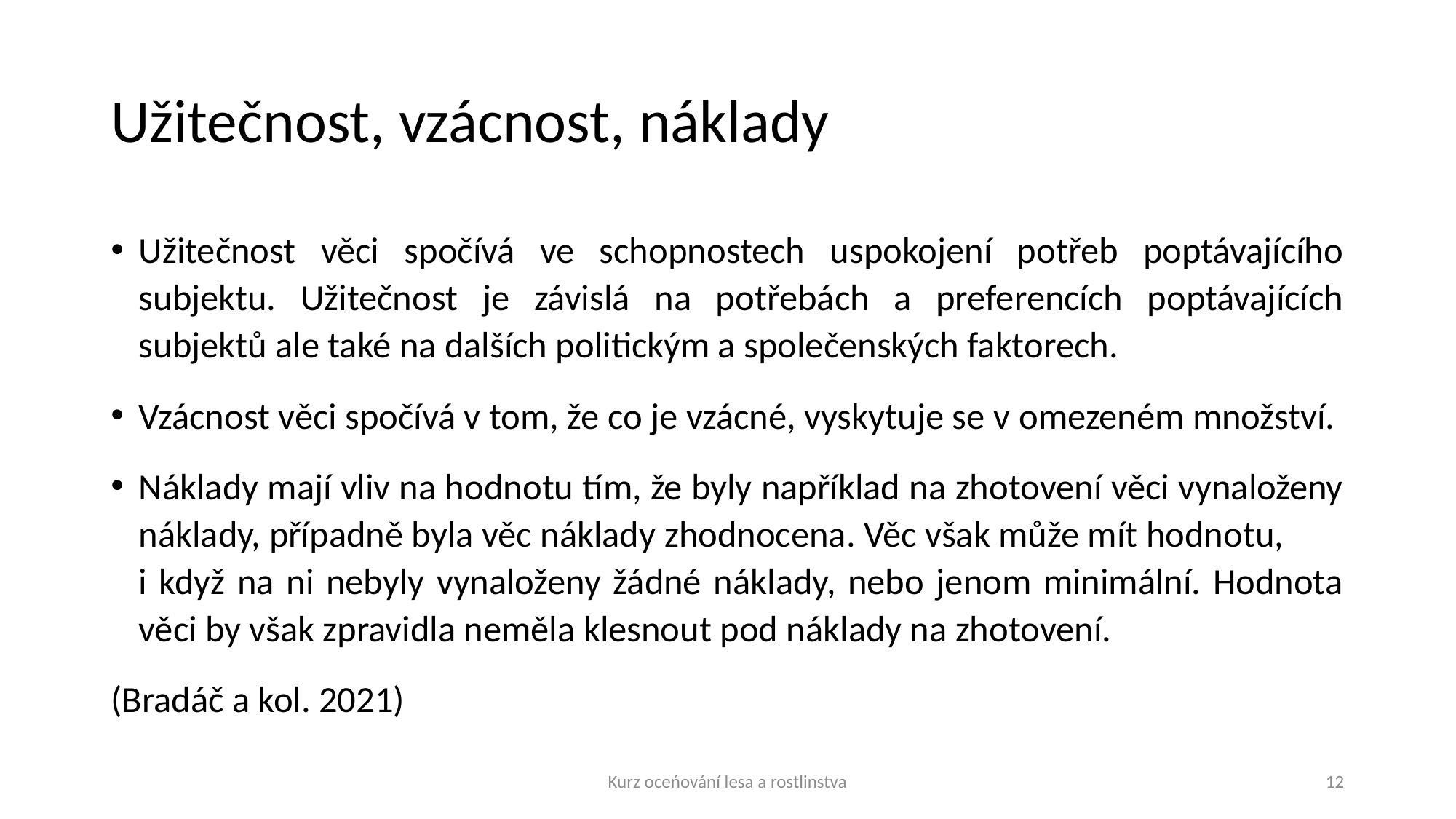

# Užitečnost, vzácnost, náklady
Užitečnost věci spočívá ve schopnostech uspokojení potřeb poptávajícího subjektu. Užitečnost je závislá na potřebách a preferencích poptávajících subjektů ale také na dalších politickým a společenských faktorech.
Vzácnost věci spočívá v tom, že co je vzácné, vyskytuje se v omezeném množství.
Náklady mají vliv na hodnotu tím, že byly například na zhotovení věci vynaloženy náklady, případně byla věc náklady zhodnocena. Věc však může mít hodnotu,        i když na ni nebyly vynaloženy žádné náklady, nebo jenom minimální. Hodnota věci by však zpravidla neměla klesnout pod náklady na zhotovení.
(Bradáč a kol. 2021)

Kurz oceńování lesa a rostlinstva
12